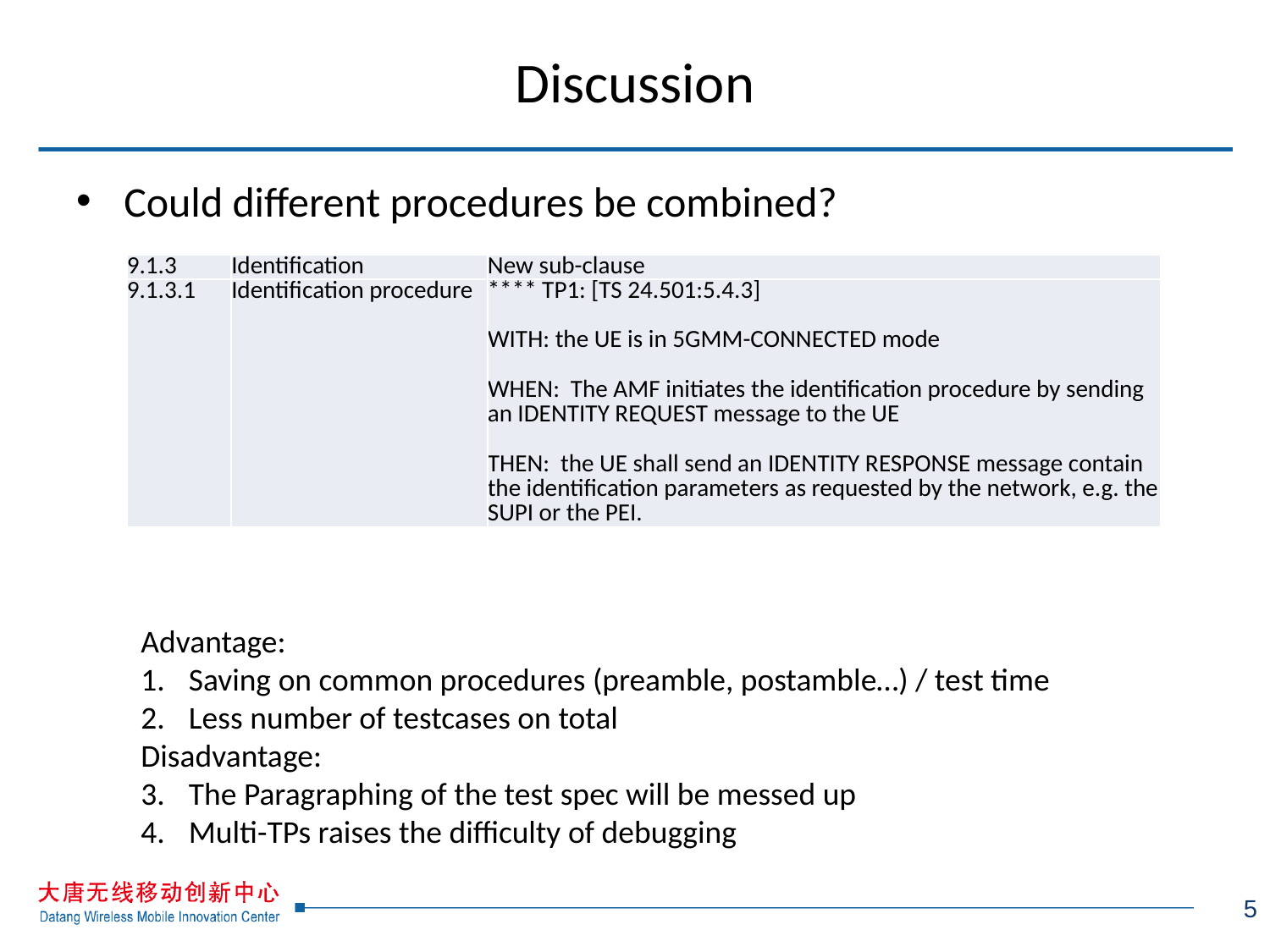

# Discussion
Could different procedures be combined?
| 9.1.3 | Identification | New sub-clause |
| --- | --- | --- |
| 9.1.3.1 | Identification procedure | \*\*\*\* TP1: [TS 24.501:5.4.3] WITH: the UE is in 5GMM-CONNECTED mode WHEN: The AMF initiates the identification procedure by sending an IDENTITY REQUEST message to the UE THEN: the UE shall send an IDENTITY RESPONSE message contain the identification parameters as requested by the network, e.g. the SUPI or the PEI. |
Advantage:
Saving on common procedures (preamble, postamble…) / test time
Less number of testcases on total
Disadvantage:
The Paragraphing of the test spec will be messed up
Multi-TPs raises the difficulty of debugging
5